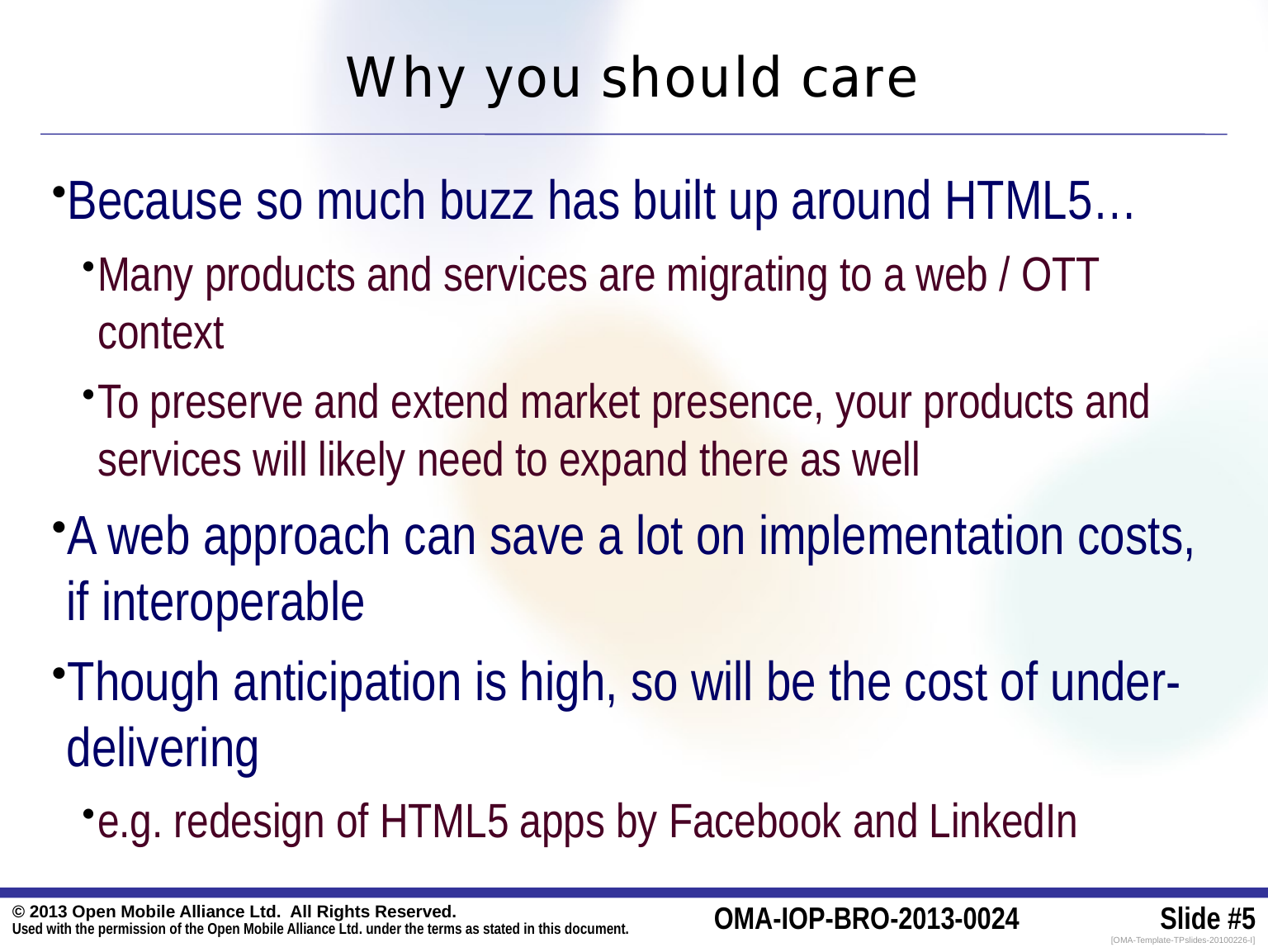

# Why you should care
Because so much buzz has built up around HTML5…
Many products and services are migrating to a web / OTT context
To preserve and extend market presence, your products and services will likely need to expand there as well
A web approach can save a lot on implementation costs, if interoperable
Though anticipation is high, so will be the cost of under-delivering
e.g. redesign of HTML5 apps by Facebook and LinkedIn